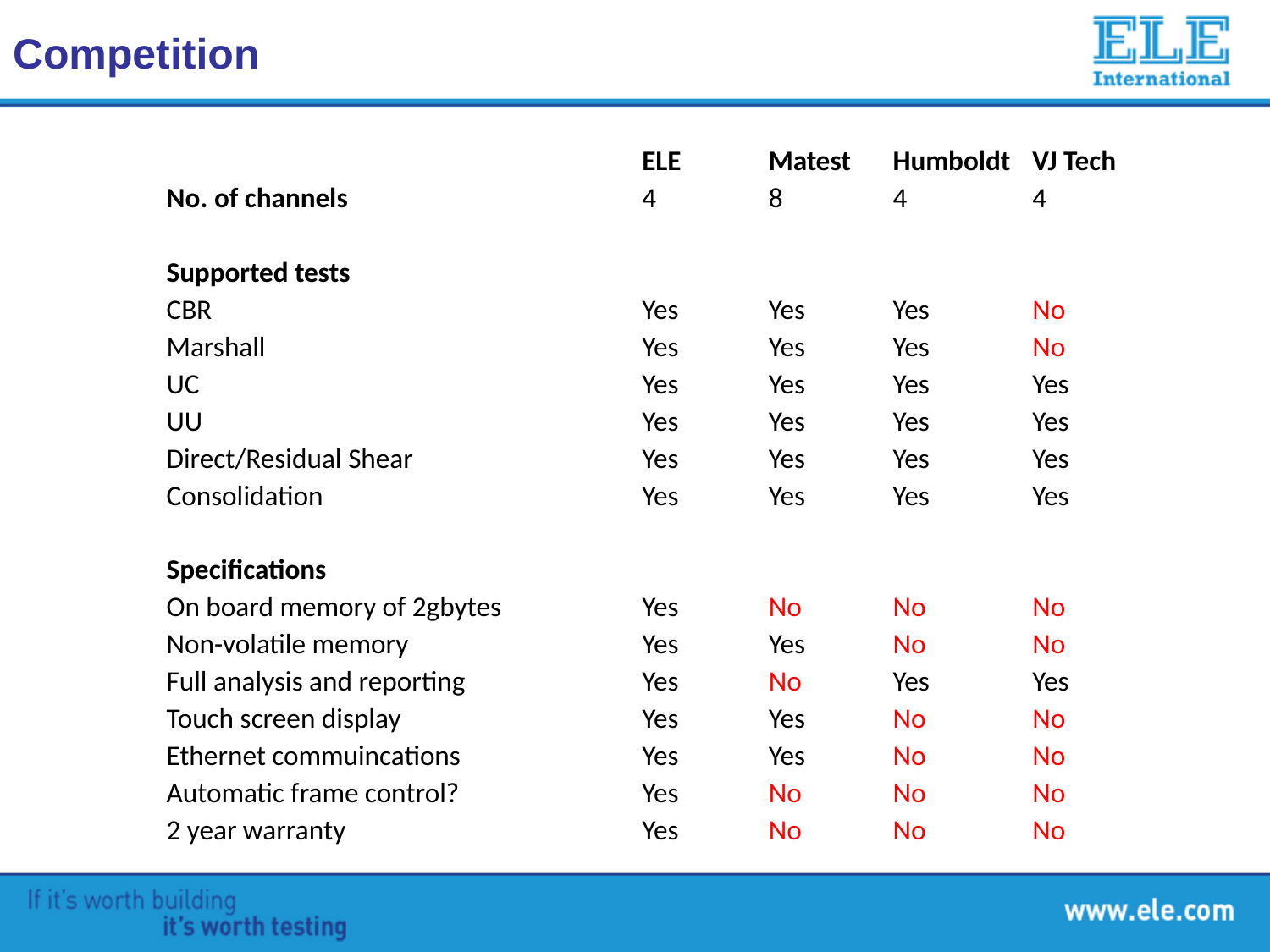

# Competition
|  |  | ELE | Matest | Humboldt | VJ Tech |
| --- | --- | --- | --- | --- | --- |
| No. of channels |  | 4 | 8 | 4 | 4 |
|  |  |  |  |  |  |
| Supported tests |  |  |  |  |  |
| CBR |  | Yes | Yes | Yes | No |
| Marshall |  | Yes | Yes | Yes | No |
| UC |  | Yes | Yes | Yes | Yes |
| UU |  | Yes | Yes | Yes | Yes |
| Direct/Residual Shear |  | Yes | Yes | Yes | Yes |
| Consolidation |  | Yes | Yes | Yes | Yes |
|  |  |  |  |  |  |
| Specifications |  |  |  |  |  |
| On board memory of 2gbytes |  | Yes | No | No | No |
| Non-volatile memory |  | Yes | Yes | No | No |
| Full analysis and reporting |  | Yes | No | Yes | Yes |
| Touch screen display |  | Yes | Yes | No | No |
| Ethernet commuincations |  | Yes | Yes | No | No |
| Automatic frame control? |  | Yes | No | No | No |
| 2 year warranty |  | Yes | No | No | No |